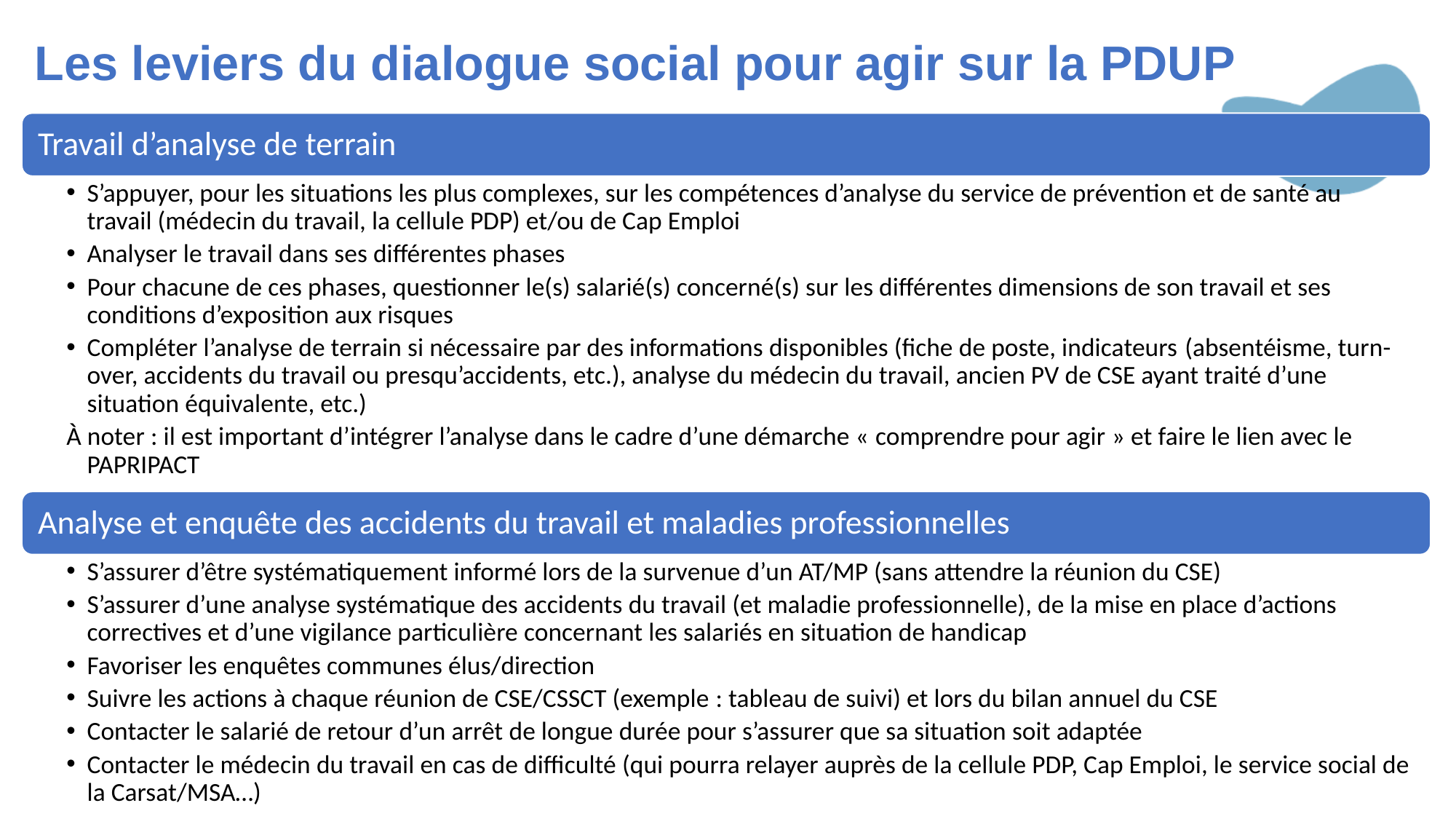

# Les leviers du dialogue social pour agir sur la PDUP
Travail d’analyse de terrain
S’appuyer, pour les situations les plus complexes, sur les compétences d’analyse du service de prévention et de santé au travail (médecin du travail, la cellule PDP) et/ou de Cap Emploi
Analyser le travail dans ses différentes phases
Pour chacune de ces phases, questionner le(s) salarié(s) concerné(s) sur les différentes dimensions de son travail et ses conditions d’exposition aux risques
Compléter l’analyse de terrain si nécessaire par des informations disponibles (fiche de poste, indicateurs (absentéisme, turn-over, accidents du travail ou presqu’accidents, etc.), analyse du médecin du travail, ancien PV de CSE ayant traité d’une situation équivalente, etc.)
À noter : il est important d’intégrer l’analyse dans le cadre d’une démarche « comprendre pour agir » et faire le lien avec le PAPRIPACT
Analyse et enquête des accidents du travail et maladies professionnelles
S’assurer d’être systématiquement informé lors de la survenue d’un AT/MP (sans attendre la réunion du CSE)
S’assurer d’une analyse systématique des accidents du travail (et maladie professionnelle), de la mise en place d’actions correctives et d’une vigilance particulière concernant les salariés en situation de handicap
Favoriser les enquêtes communes élus/direction
Suivre les actions à chaque réunion de CSE/CSSCT (exemple : tableau de suivi) et lors du bilan annuel du CSE
Contacter le salarié de retour d’un arrêt de longue durée pour s’assurer que sa situation soit adaptée
Contacter le médecin du travail en cas de difficulté (qui pourra relayer auprès de la cellule PDP, Cap Emploi, le service social de la Carsat/MSA…)